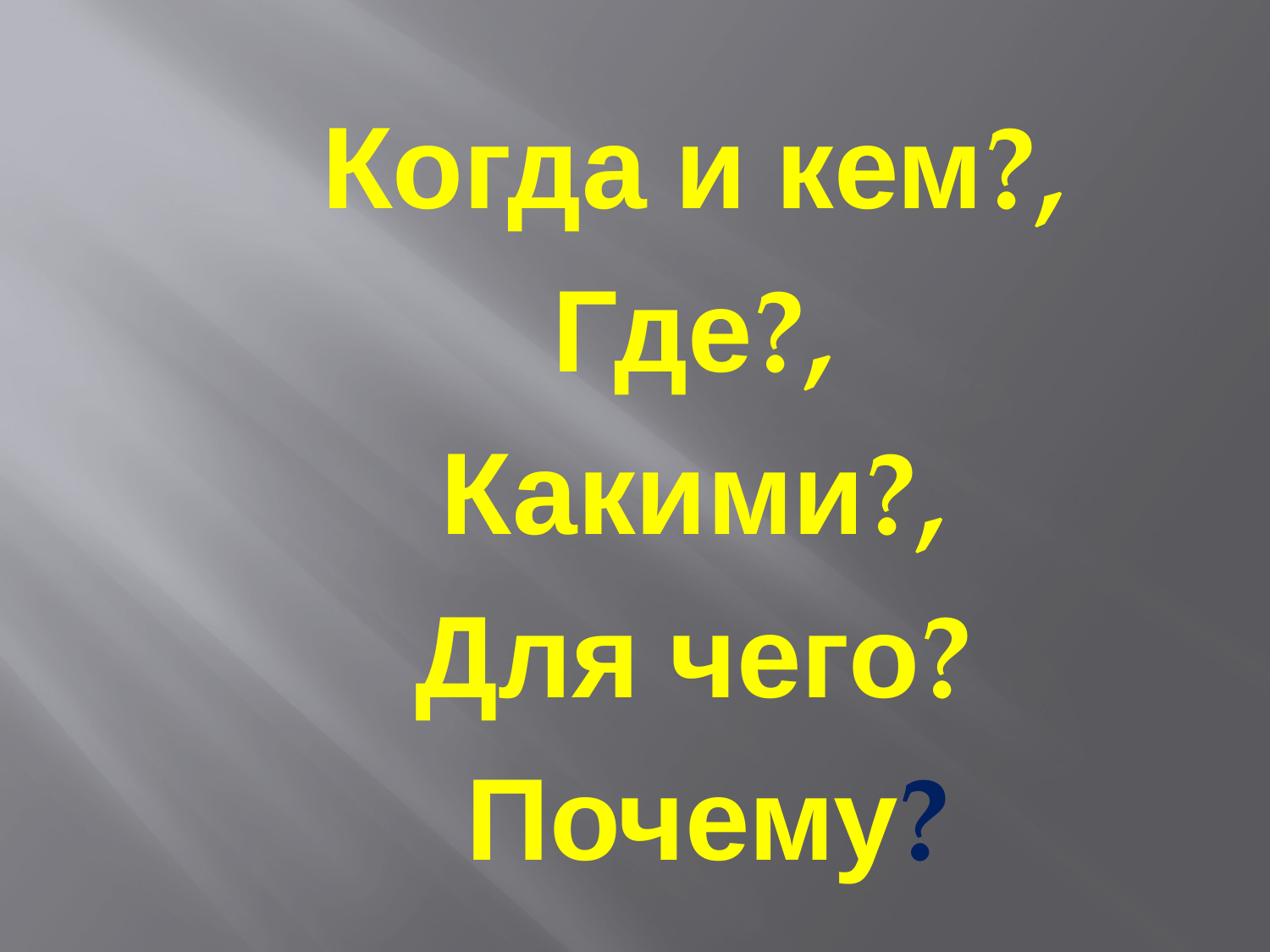

#
Когда и кем?,
Где?,
Какими?,
Для чего?
Почему?